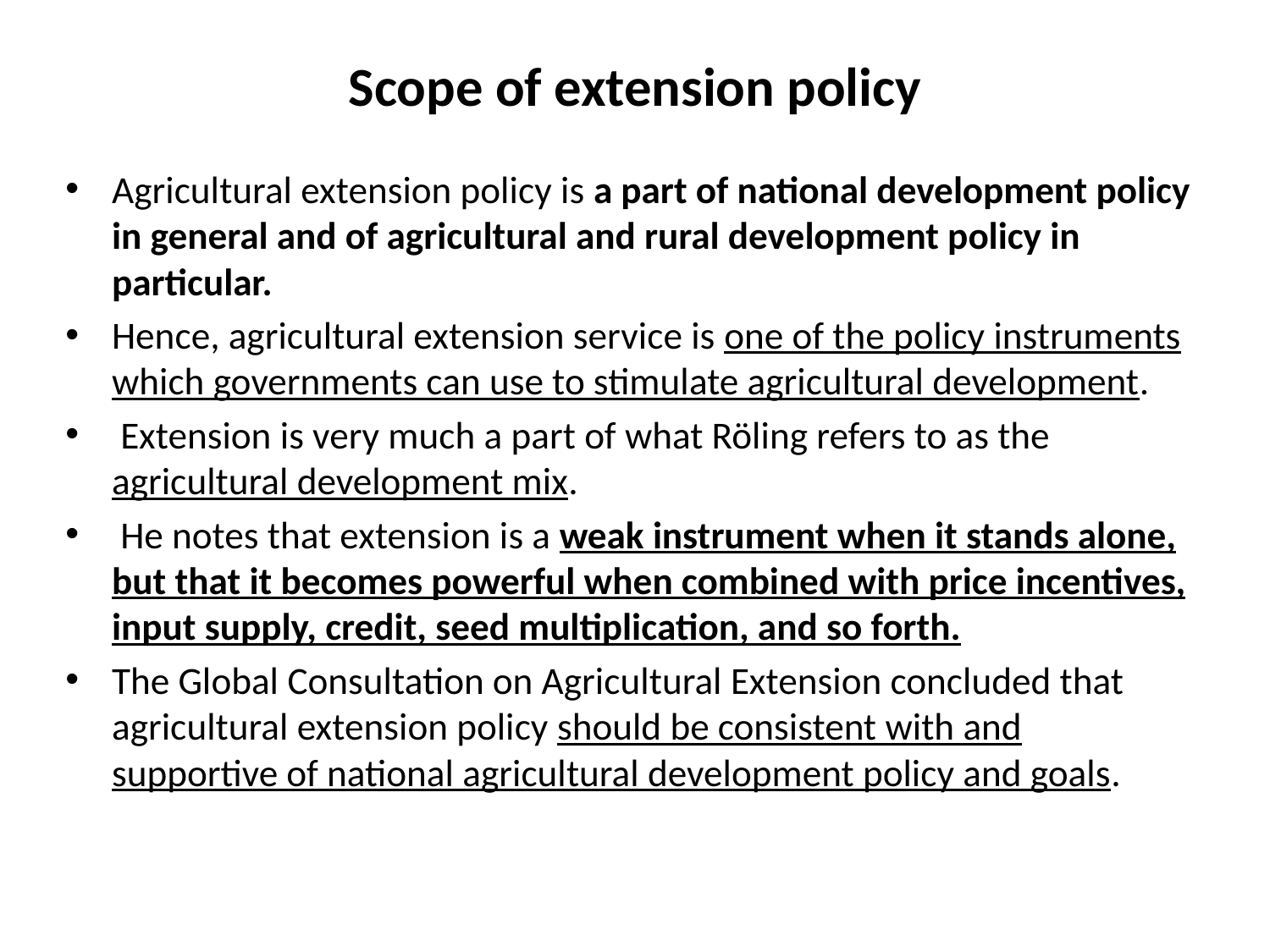

# Scope of extension policy
Agricultural extension policy is a part of national development policy in general and of agricultural and rural development policy in particular.
Hence, agricultural extension service is one of the policy instruments which governments can use to stimulate agricultural development.
 Extension is very much a part of what Röling refers to as the agricultural development mix.
 He notes that extension is a weak instrument when it stands alone, but that it becomes powerful when combined with price incentives, input supply, credit, seed multiplication, and so forth.
The Global Consultation on Agricultural Extension concluded that agricultural extension policy should be consistent with and supportive of national agricultural development policy and goals.